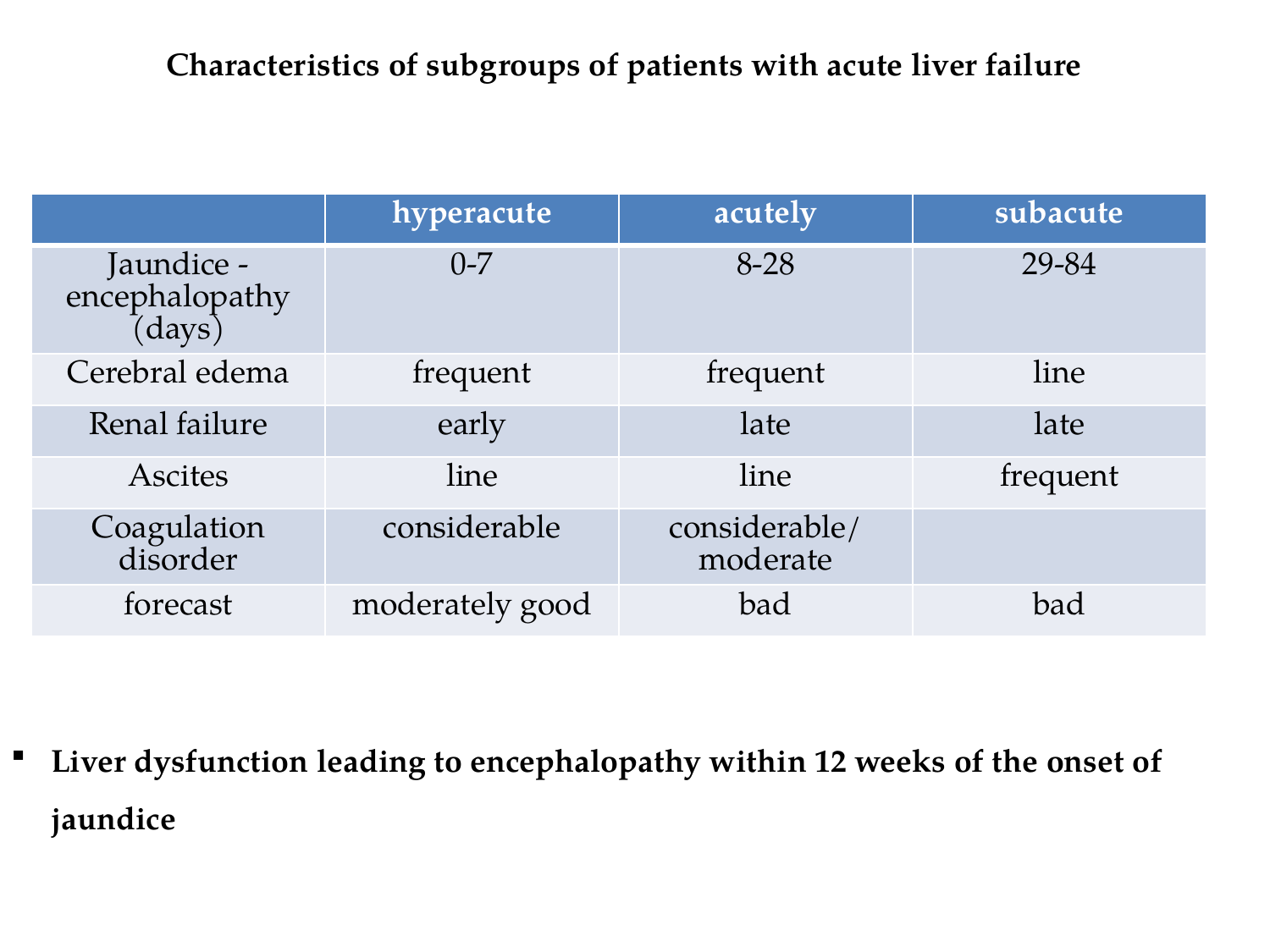

Characteristics of subgroups of patients with acute liver failure
|  | hyperacute | acutely | subacute |
| --- | --- | --- | --- |
| Jaundice - encephalopathy (days) | 0-7 | 8-28 | 29-84 |
| Cerebral edema | frequent | frequent | line |
| Renal failure | early | late | late |
| Ascites | line | line | frequent |
| Coagulation disorder | considerable | considerable/moderate |  |
| forecast | moderately good | bad | bad |
Liver dysfunction leading to encephalopathy within 12 weeks of the onset of jaundice